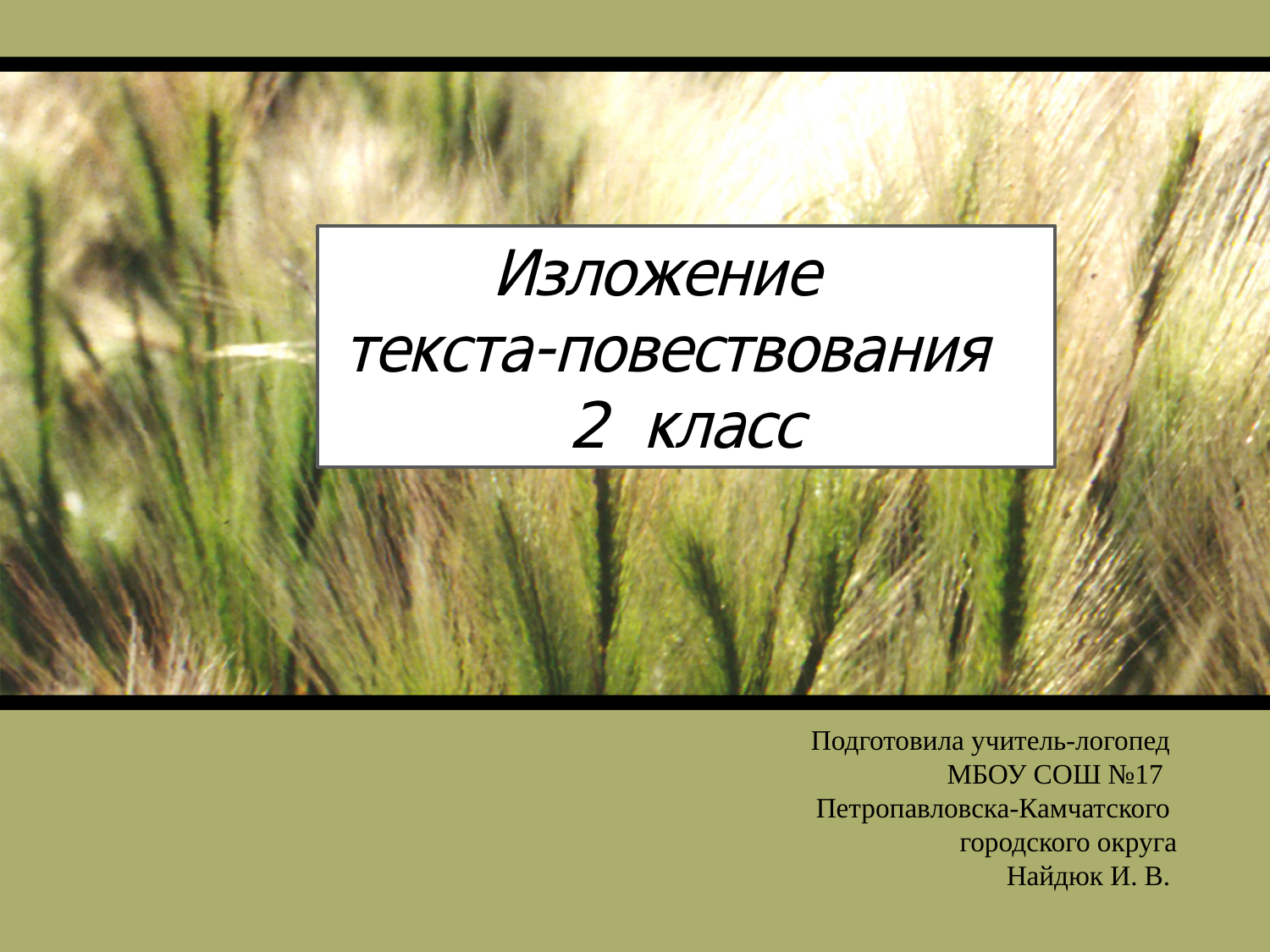

Изложение
текста-повествования
2  класс
#

Подготовила учитель-логопед
МБОУ СОШ №17
Петропавловска-Камчатского
городского округа
   Найдюк И. В.